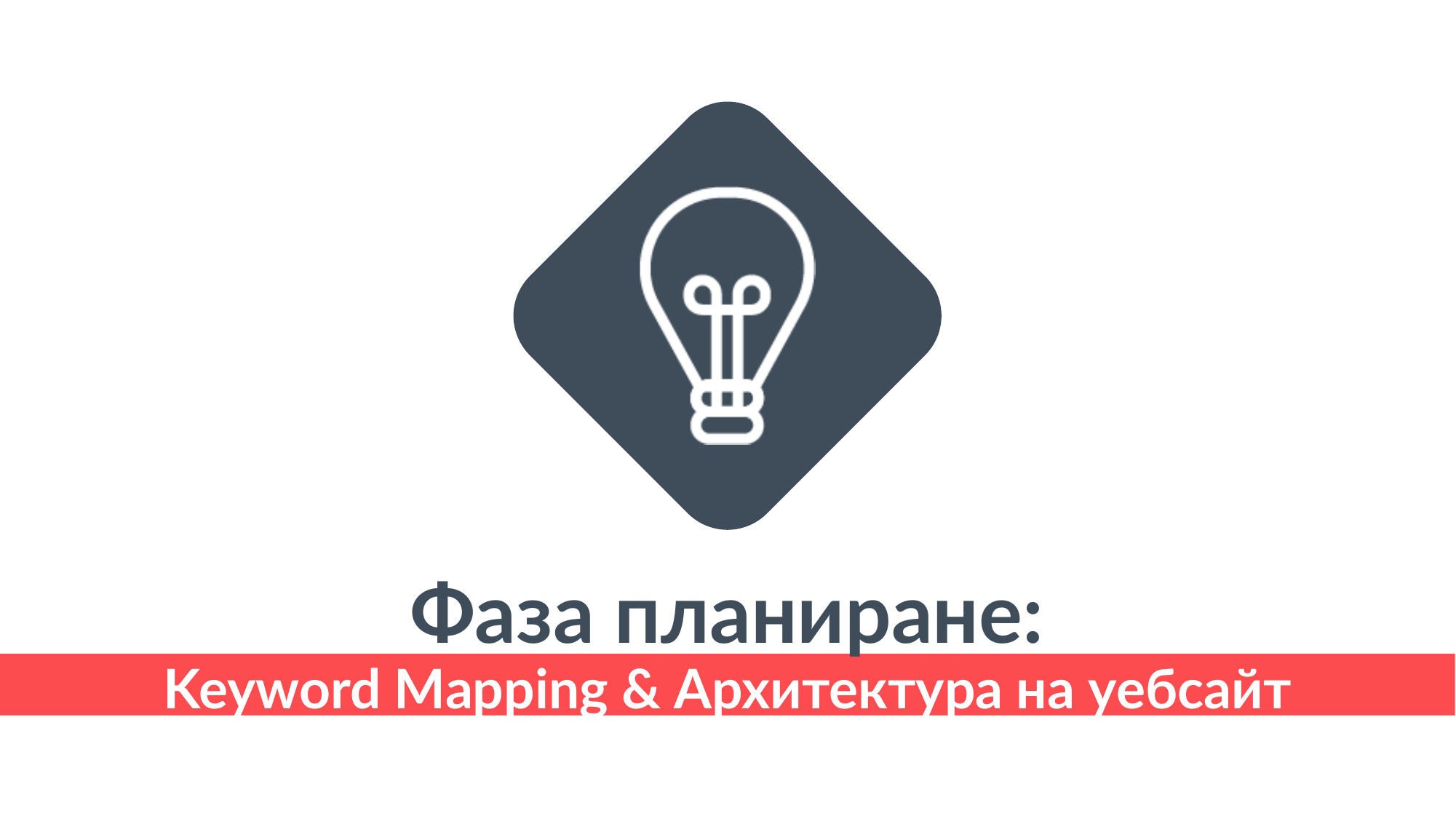

Фаза планиране:
Keyword Mapping & Архитектура на уебсайт